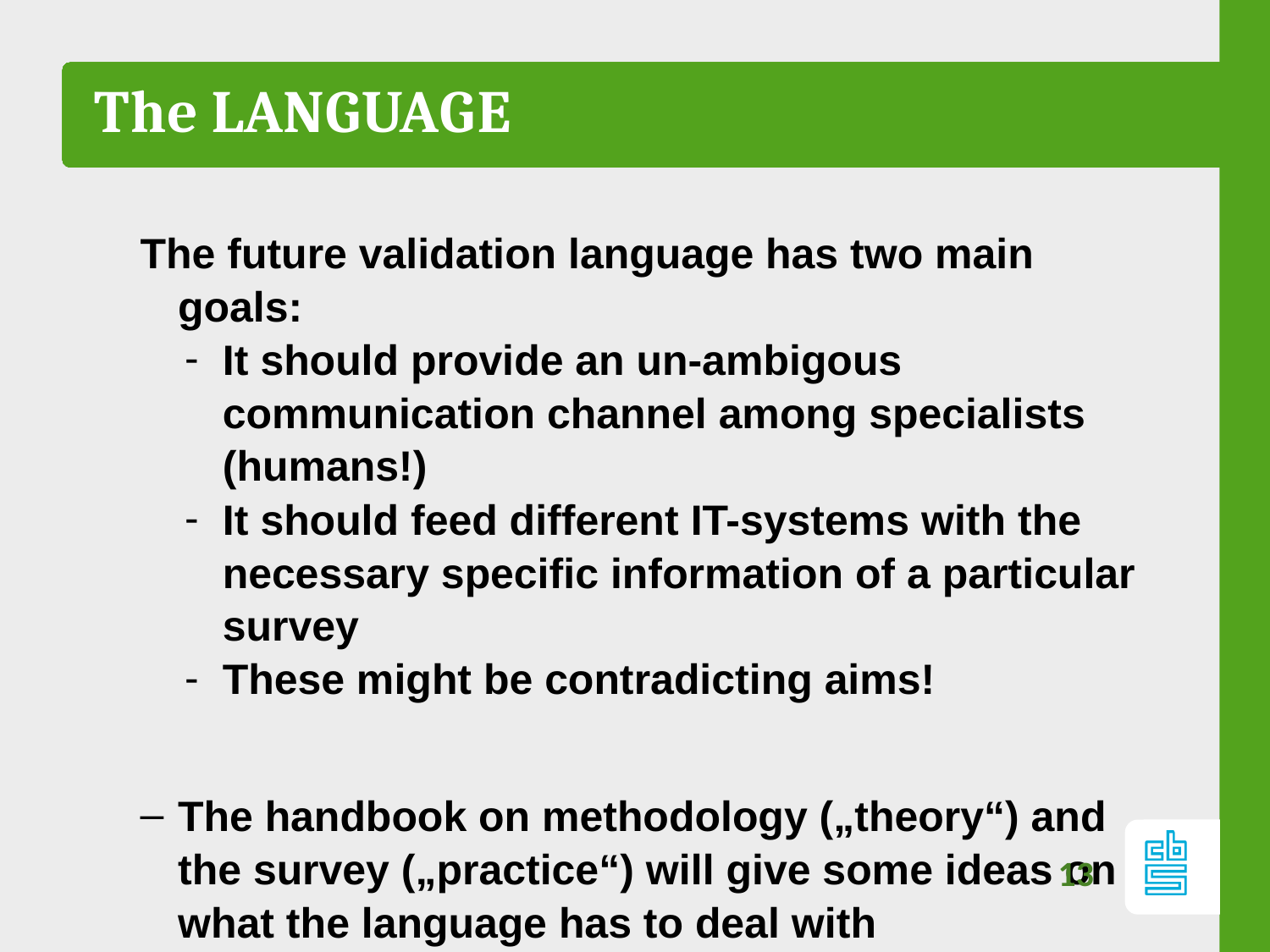

The LANGUAGE
The future validation language has two main goals:
It should provide an un-ambigous communication channel among specialists (humans!)
It should feed different IT-systems with the necessary specific information of a particular survey
These might be contradicting aims!

The handbook on methodology („theory“) and the survey („practice“) will give some ideas on what the language has to deal with
13